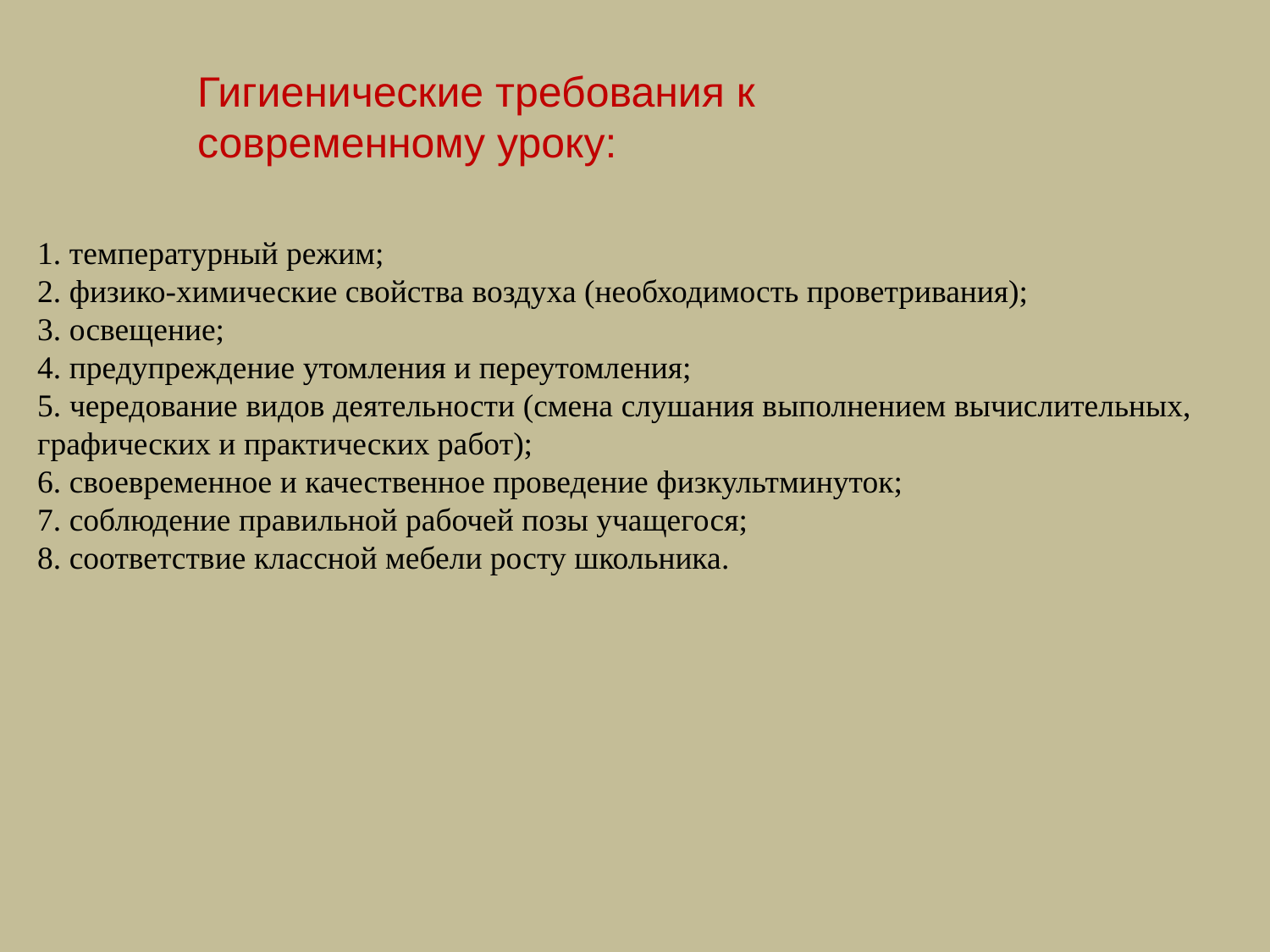

Гигиенические требования к  современному уроку:
1. температурный режим;
2. физико-химические свойства воздуха (необходимость проветривания);
3. освещение;
4. предупреждение утомления и переутомления;
5. чередование видов деятельности (смена слушания выполнением вычислительных, графических и практических работ);
6. своевременное и качественное проведение физкультминуток;
7. соблюдение правильной рабочей позы учащегося;
8. соответствие классной мебели росту школьника.